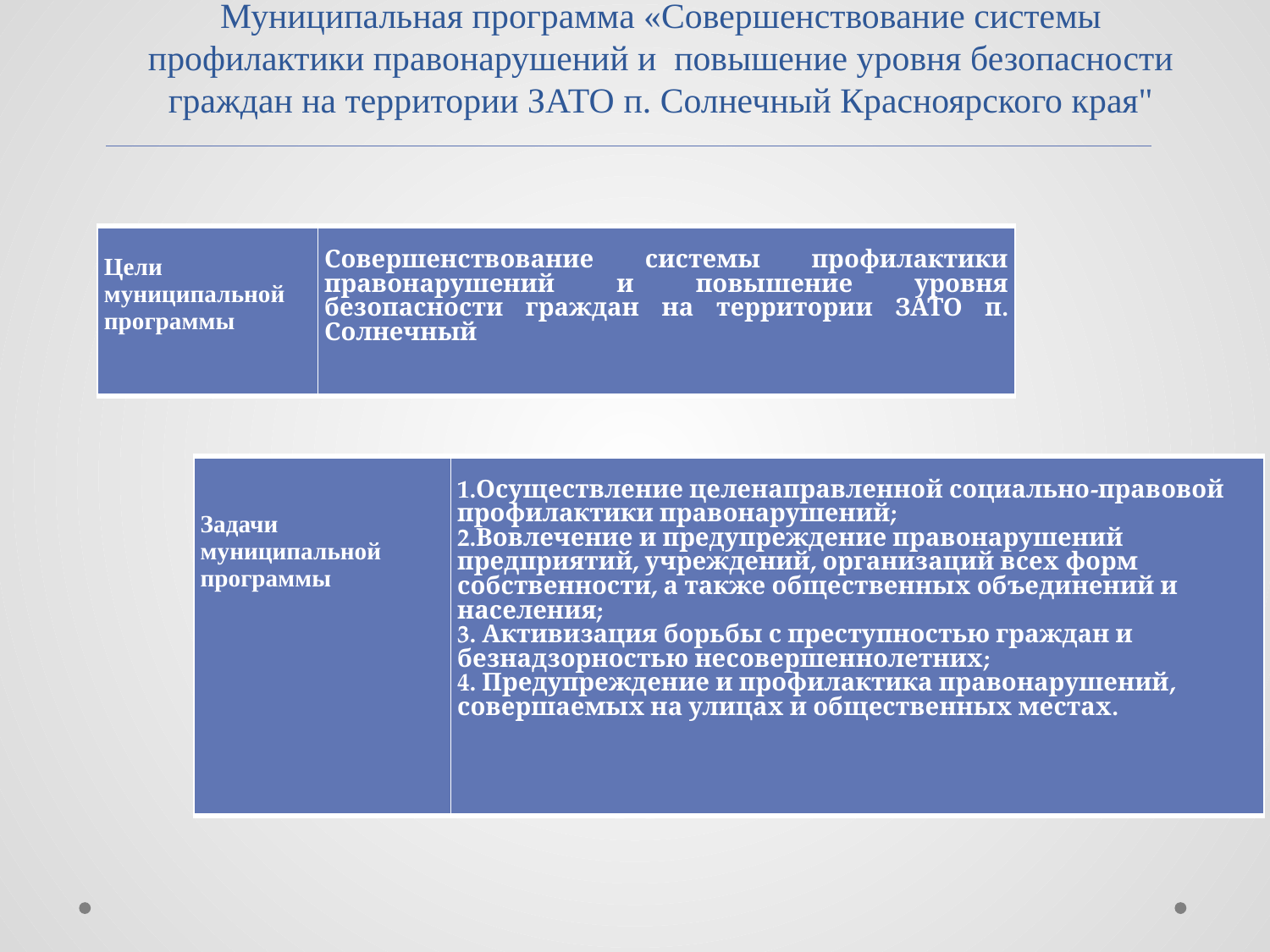

# Муниципальная программа «Совершенствование системы профилактики правонарушений и  повышение уровня безопасности граждан на территории ЗАТО п. Солнечный Красноярского края"

| Цели муниципальной программы | Совершенствование системы профилактики правонарушений и повышение уровня безопасности граждан на территории ЗАТО п. Солнечный |
| --- | --- |
| Задачи муниципальной программы | 1.Осуществление целенаправленной социально-правовой профилактики правонарушений; 2.Вовлечение и предупреждение правонарушений предприятий, учреждений, организаций всех форм собственности, а также общественных объединений и населения; 3. Активизация борьбы с преступностью граждан и безнадзорностью несовершеннолетних; 4. Предупреждение и профилактика правонарушений, совершаемых на улицах и общественных местах. |
| --- | --- |